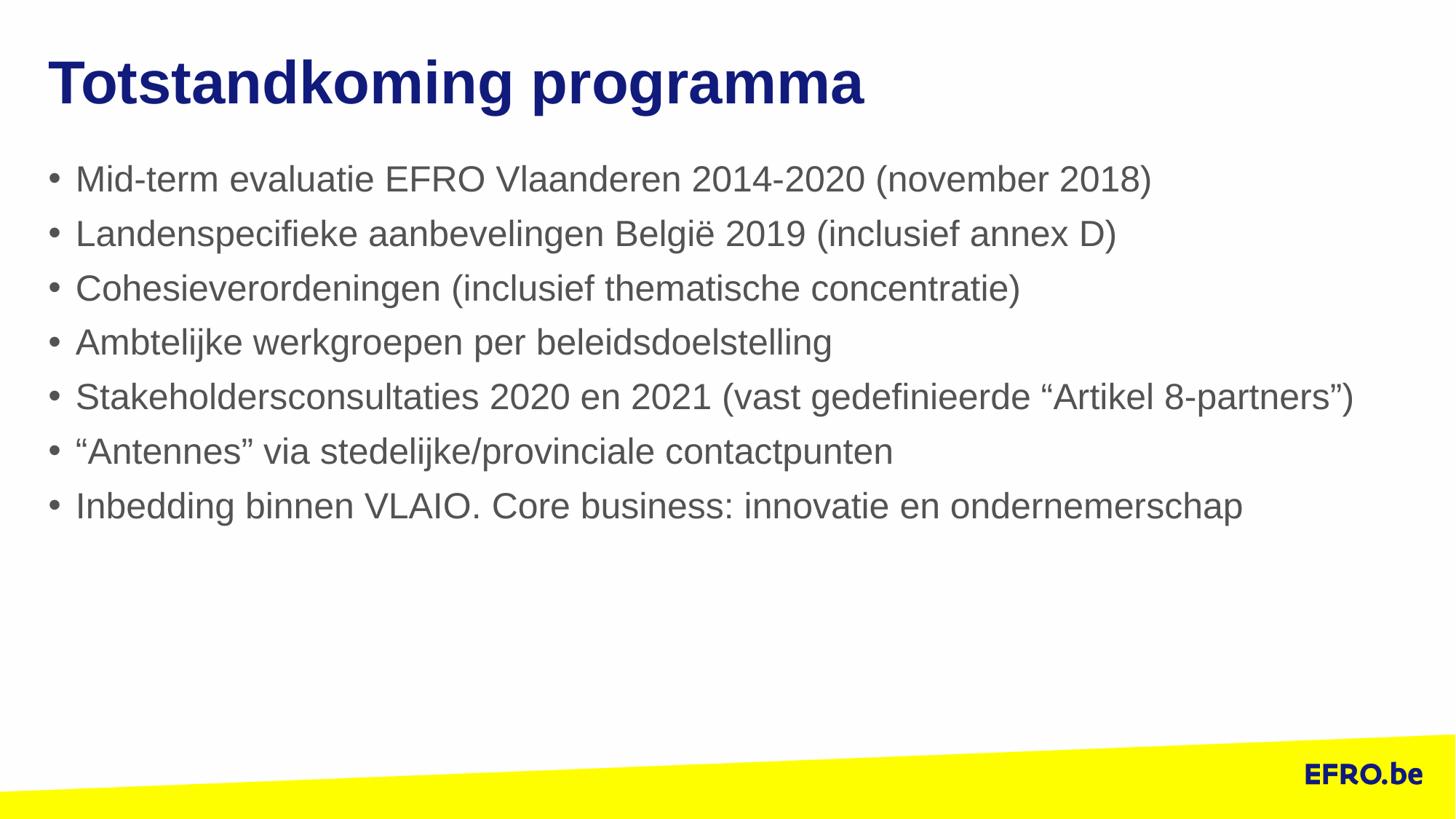

# Totstandkoming programma
Mid-term evaluatie EFRO Vlaanderen 2014-2020 (november 2018)
Landenspecifieke aanbevelingen België 2019 (inclusief annex D)
Cohesieverordeningen (inclusief thematische concentratie)
Ambtelijke werkgroepen per beleidsdoelstelling
Stakeholdersconsultaties 2020 en 2021 (vast gedefinieerde “Artikel 8-partners”)
“Antennes” via stedelijke/provinciale contactpunten
Inbedding binnen VLAIO. Core business: innovatie en ondernemerschap